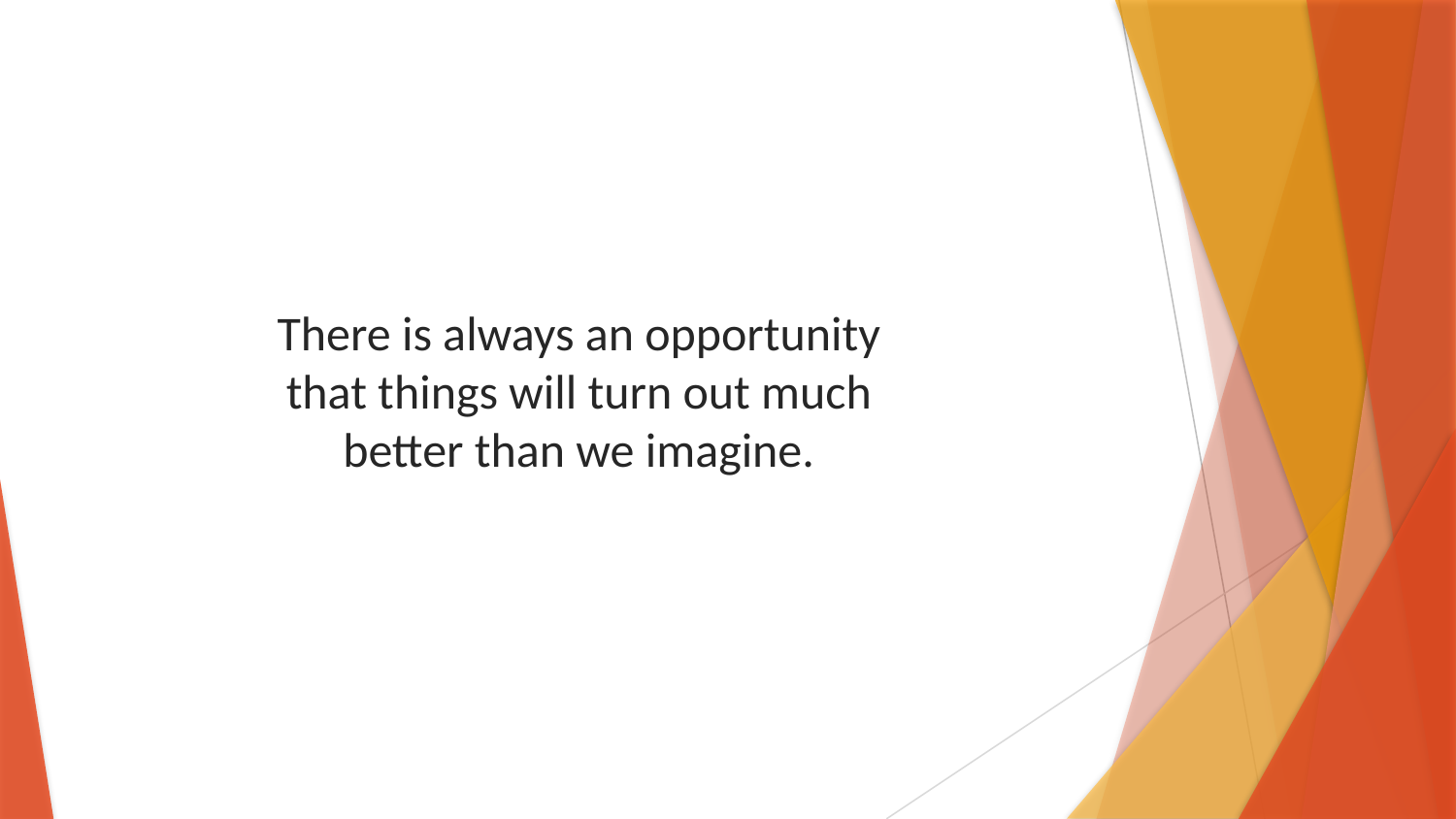

There is always an opportunity that things will turn out much better than we imagine.